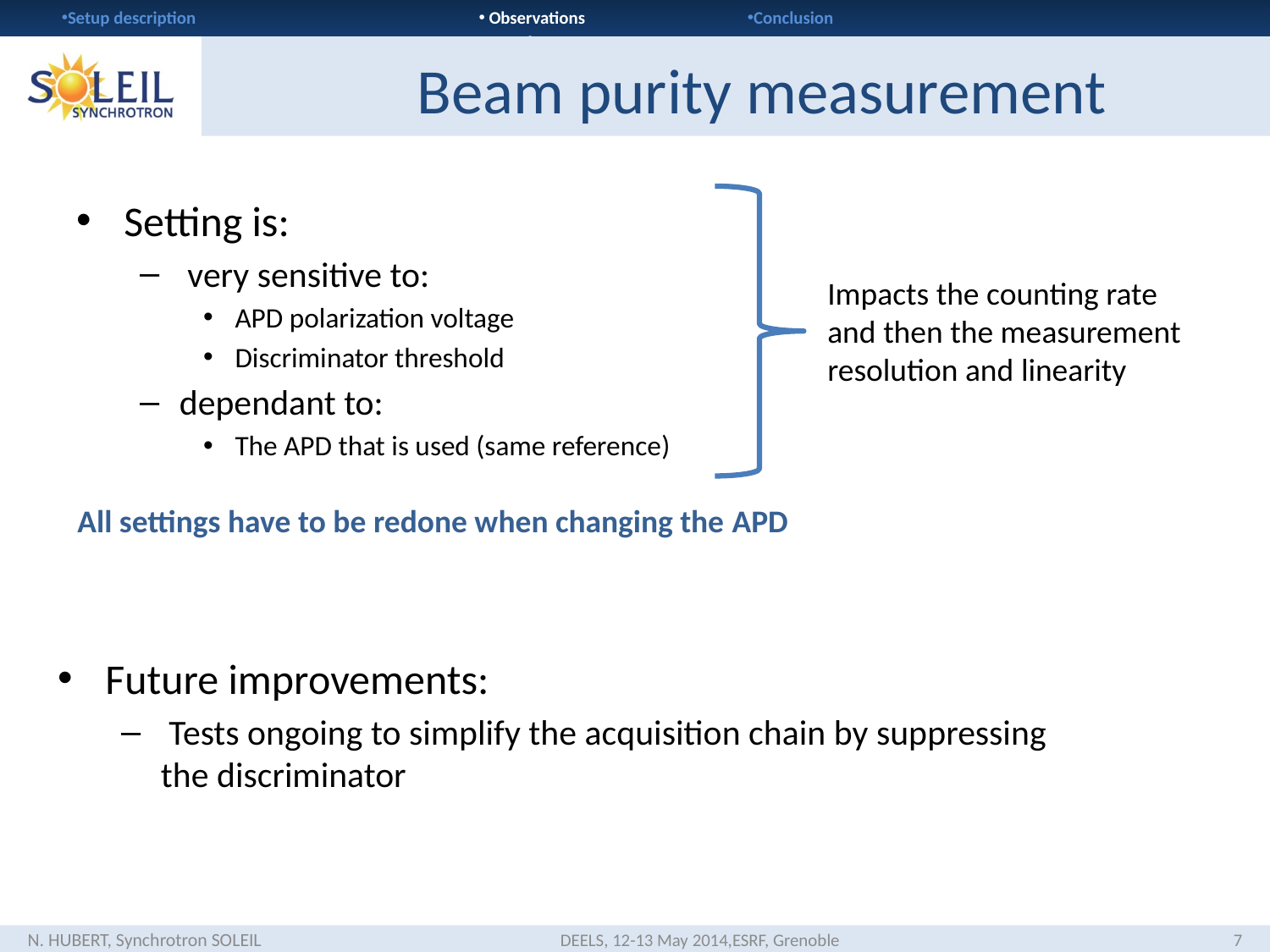

# Beam purity measurement

Setting is:
 very sensitive to:
APD polarization voltage
Discriminator threshold
dependant to:
The APD that is used (same reference)
Impacts the counting rate and then the measurement resolution and linearity
All settings have to be redone when changing the APD
Future improvements:
 Tests ongoing to simplify the acquisition chain by suppressing the discriminator
7
N. HUBERT, Synchrotron SOLEIL
DEELS, 12-13 May 2014,ESRF, Grenoble